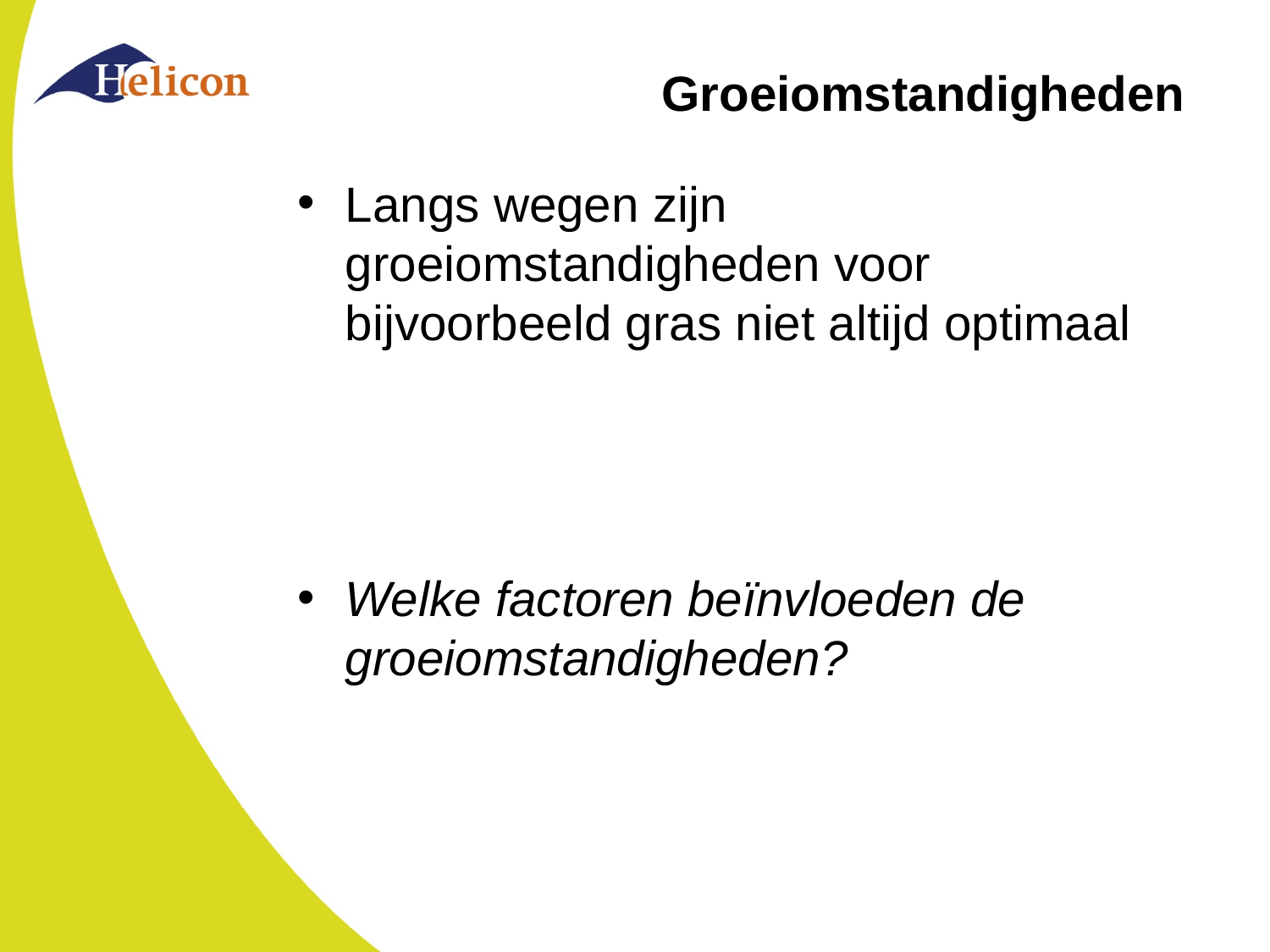

# Groeiomstandigheden
Langs wegen zijn groeiomstandigheden voor bijvoorbeeld gras niet altijd optimaal

Welke factoren beïnvloeden de groeiomstandigheden?